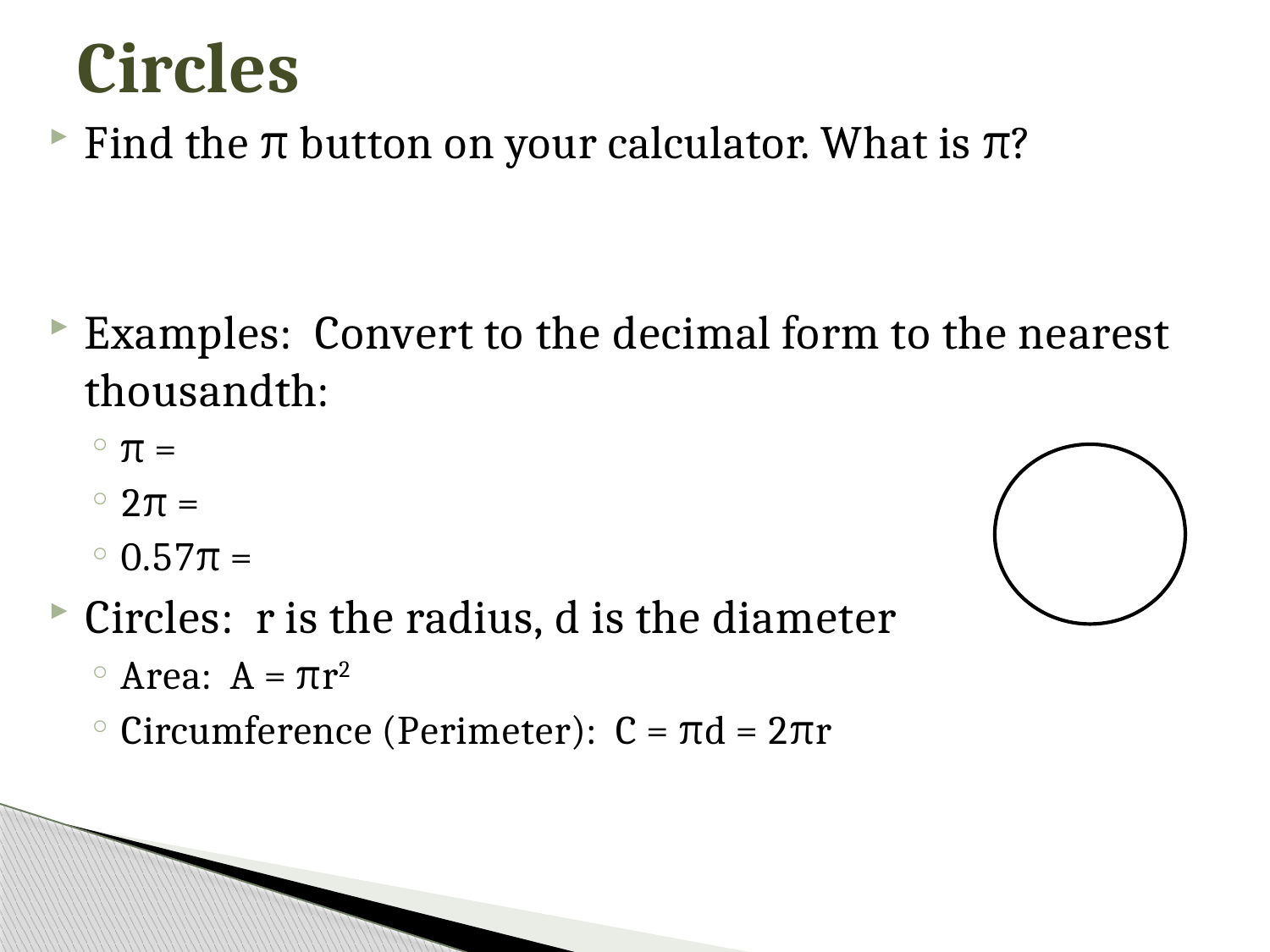

# Circles
Find the π button on your calculator. What is π?

Examples:  Convert to the decimal form to the nearest thousandth:
π =
2π =
0.57π =
Circles:  r is the radius, d is the diameter
Area:  A = πr2
Circumference (Perimeter):  C = πd = 2πr